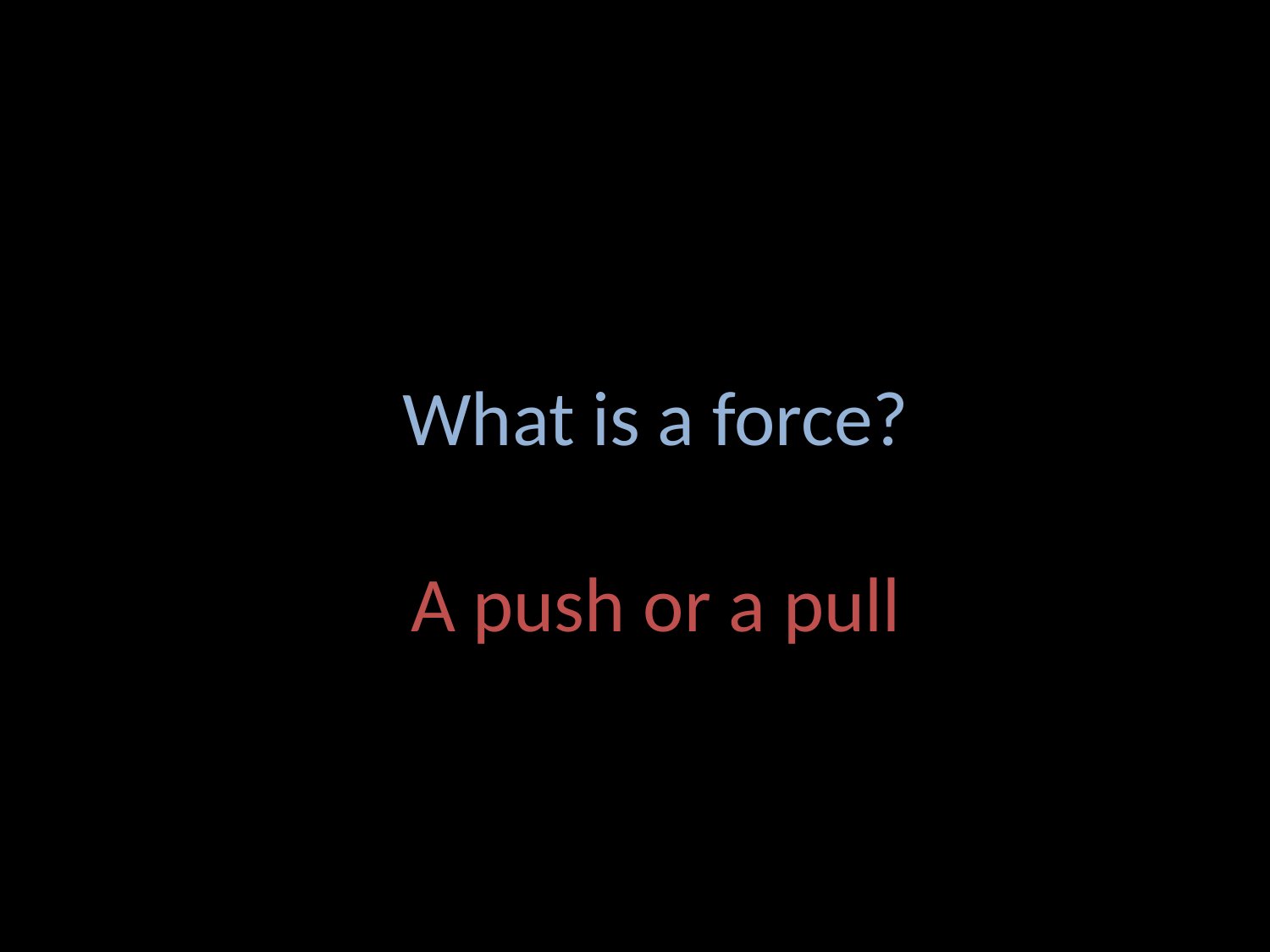

# What is a force? A push or a pull